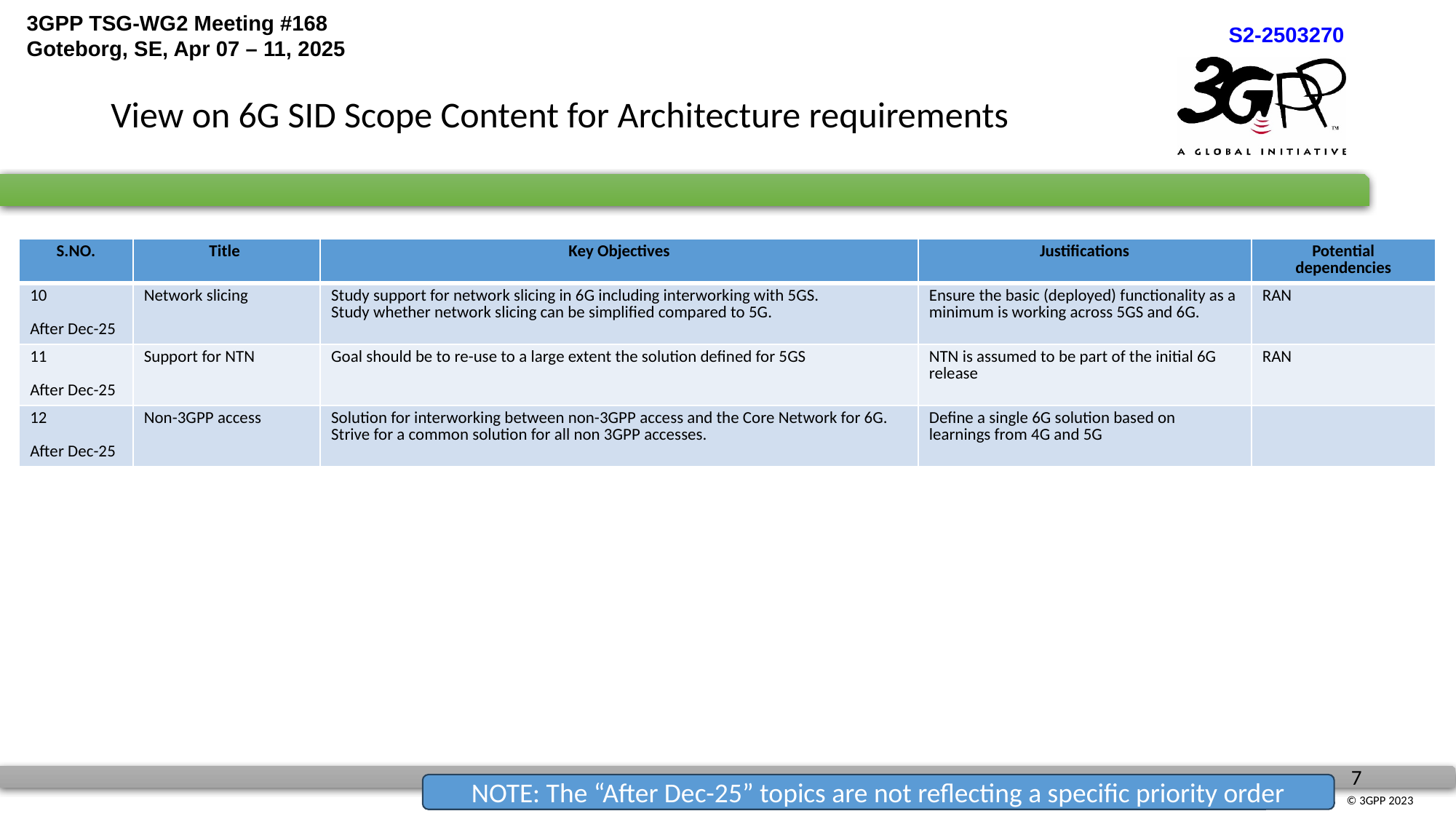

# View on 6G SID Scope Content for Architecture requirements
| S.NO. | Title | Key Objectives | Justifications | Potential dependencies |
| --- | --- | --- | --- | --- |
| 10 After Dec-25 | Network slicing | Study support for network slicing in 6G including interworking with 5GS. Study whether network slicing can be simplified compared to 5G. | Ensure the basic (deployed) functionality as a minimum is working across 5GS and 6G. | RAN |
| 11 After Dec-25 | Support for NTN | Goal should be to re-use to a large extent the solution defined for 5GS | NTN is assumed to be part of the initial 6G release | RAN |
| 12 After Dec-25 | Non-3GPP access | Solution for interworking between non-3GPP access and the Core Network for 6G. Strive for a common solution for all non 3GPP accesses. | Define a single 6G solution based on learnings from 4G and 5G |  |
NOTE: The “After Dec-25” topics are not reflecting a specific priority order